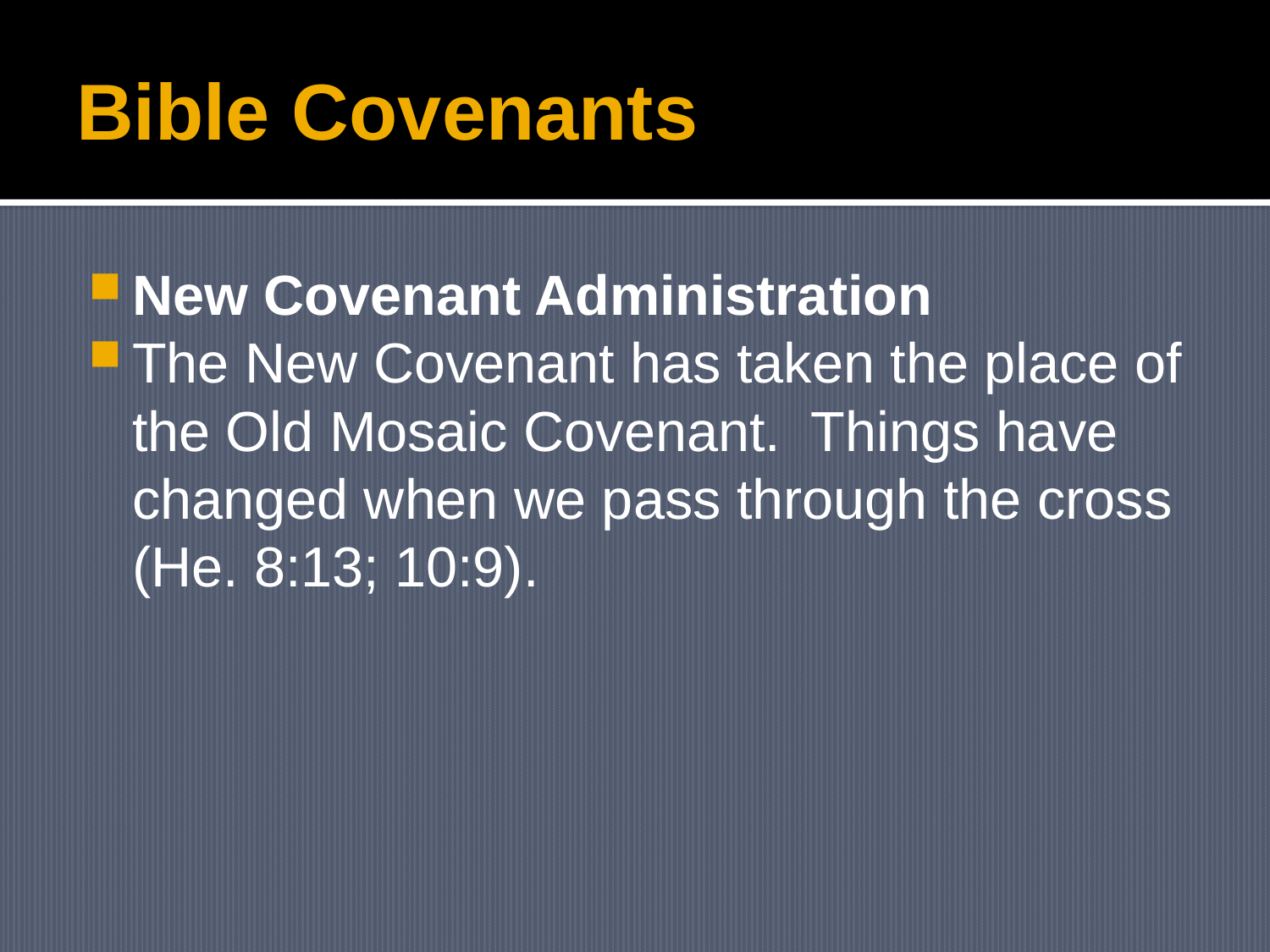

# Bible Covenants
New Covenant Administration
The New Covenant has taken the place of the Old Mosaic Covenant.  Things have changed when we pass through the cross (He. 8:13; 10:9).